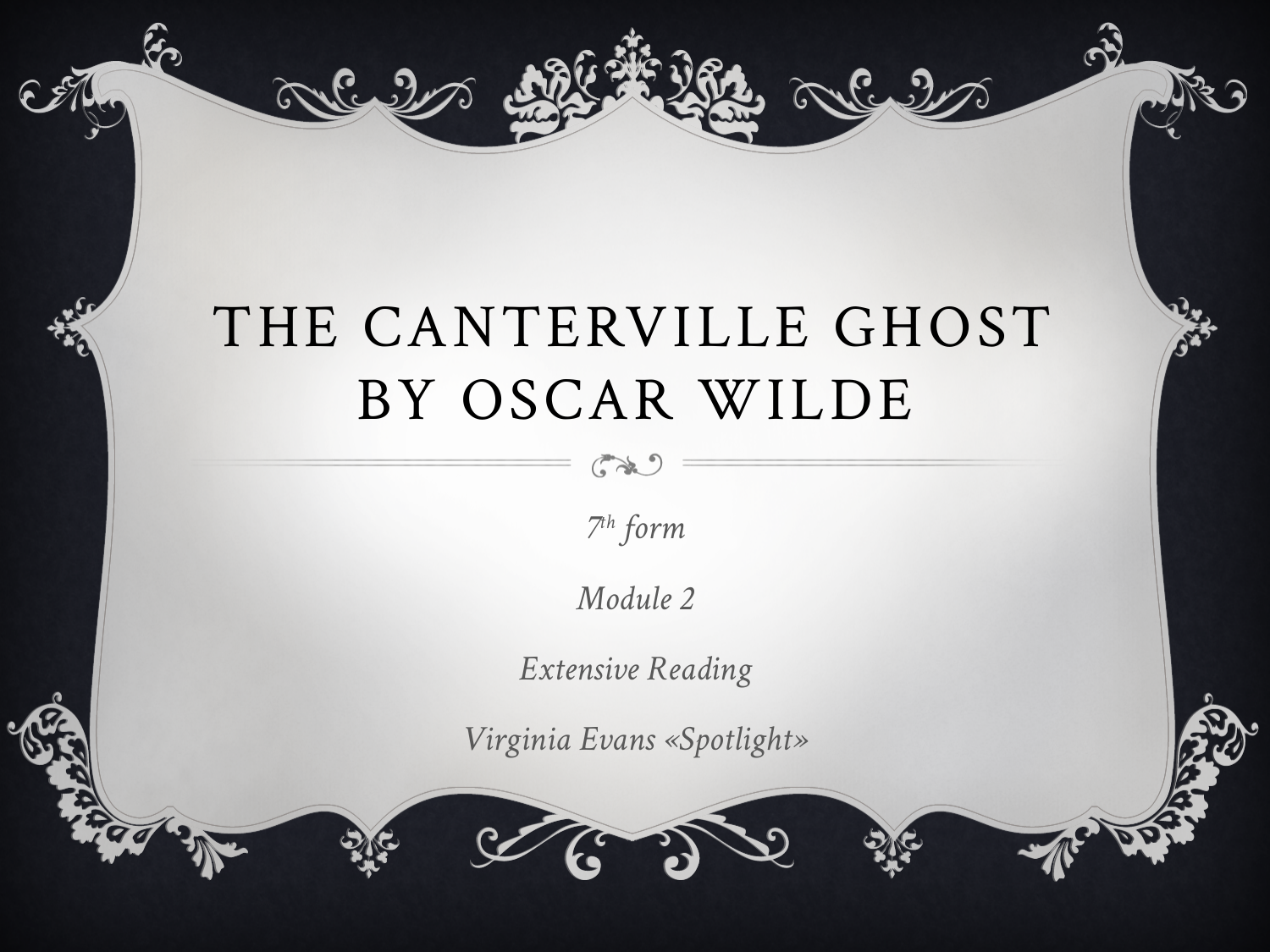

# The canterville ghost by oscar wilde
7th form
Module 2
Extensive Reading
Virginia Evans «Spotlight»